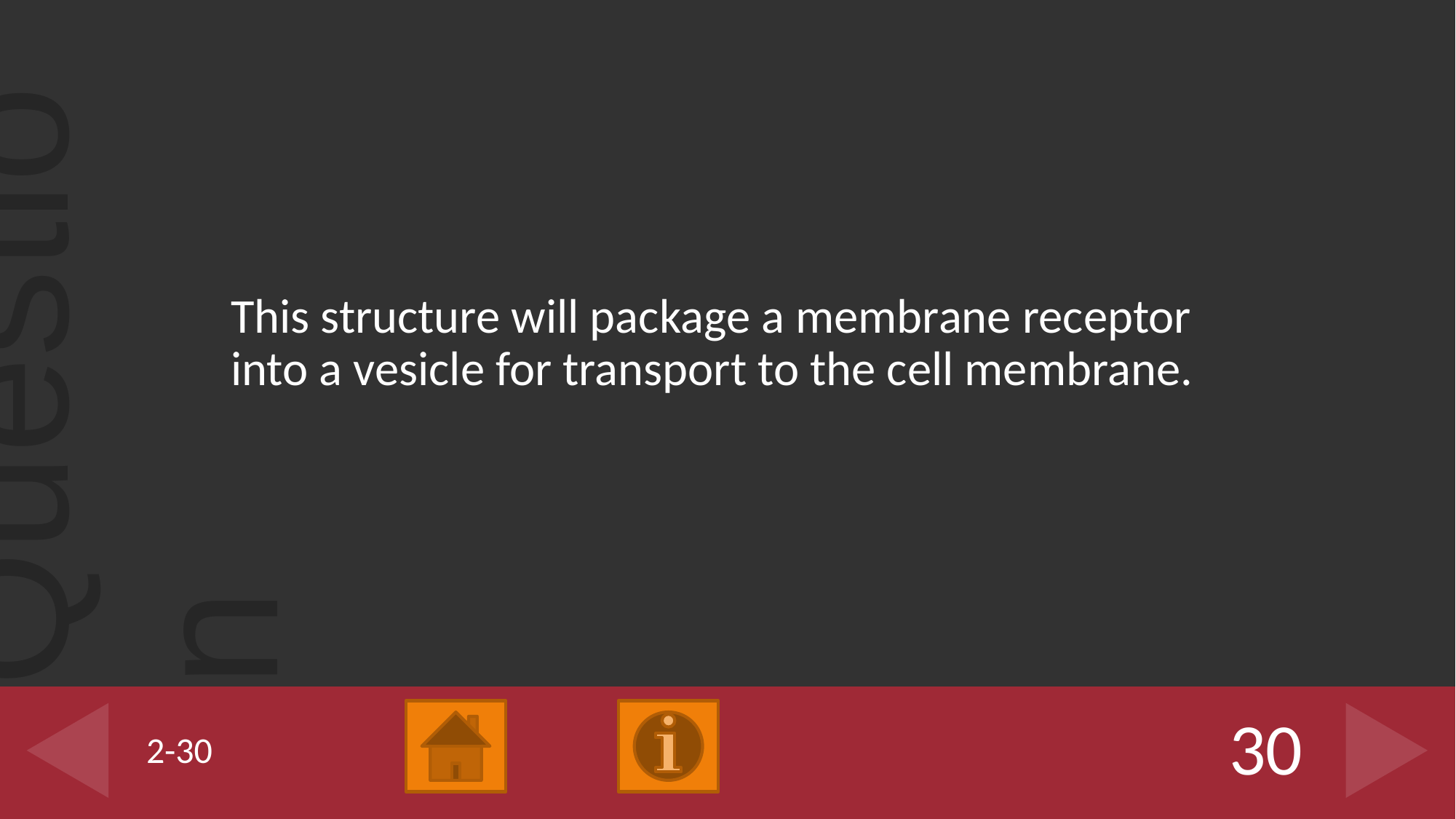

This structure will package a membrane receptor into a vesicle for transport to the cell membrane.

# 2-30
30